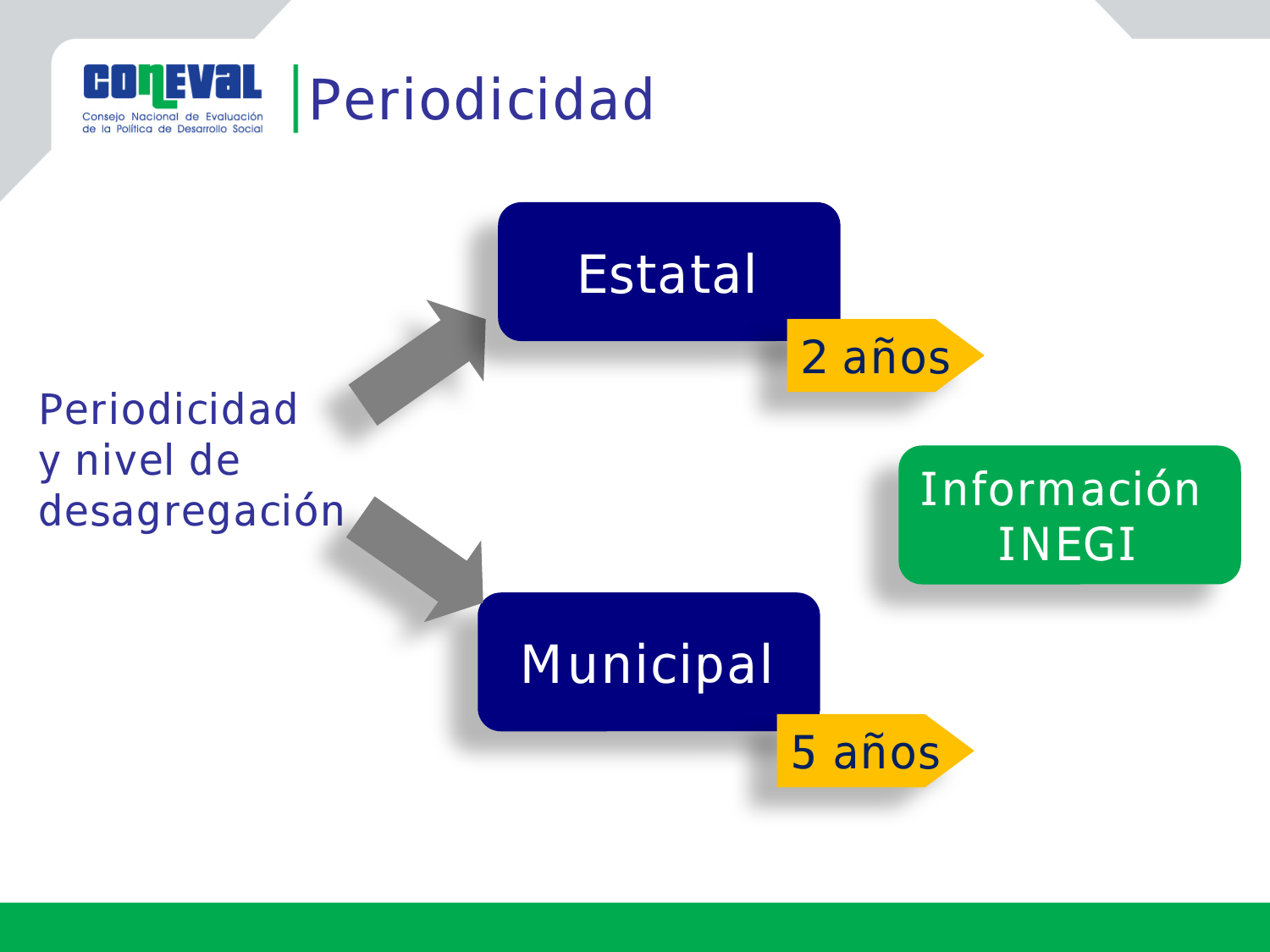

Periodicidad
Estatal

Periodicidad
y nivel de desagregación

 2 años
Información
INEGI

Municipal
 5 años